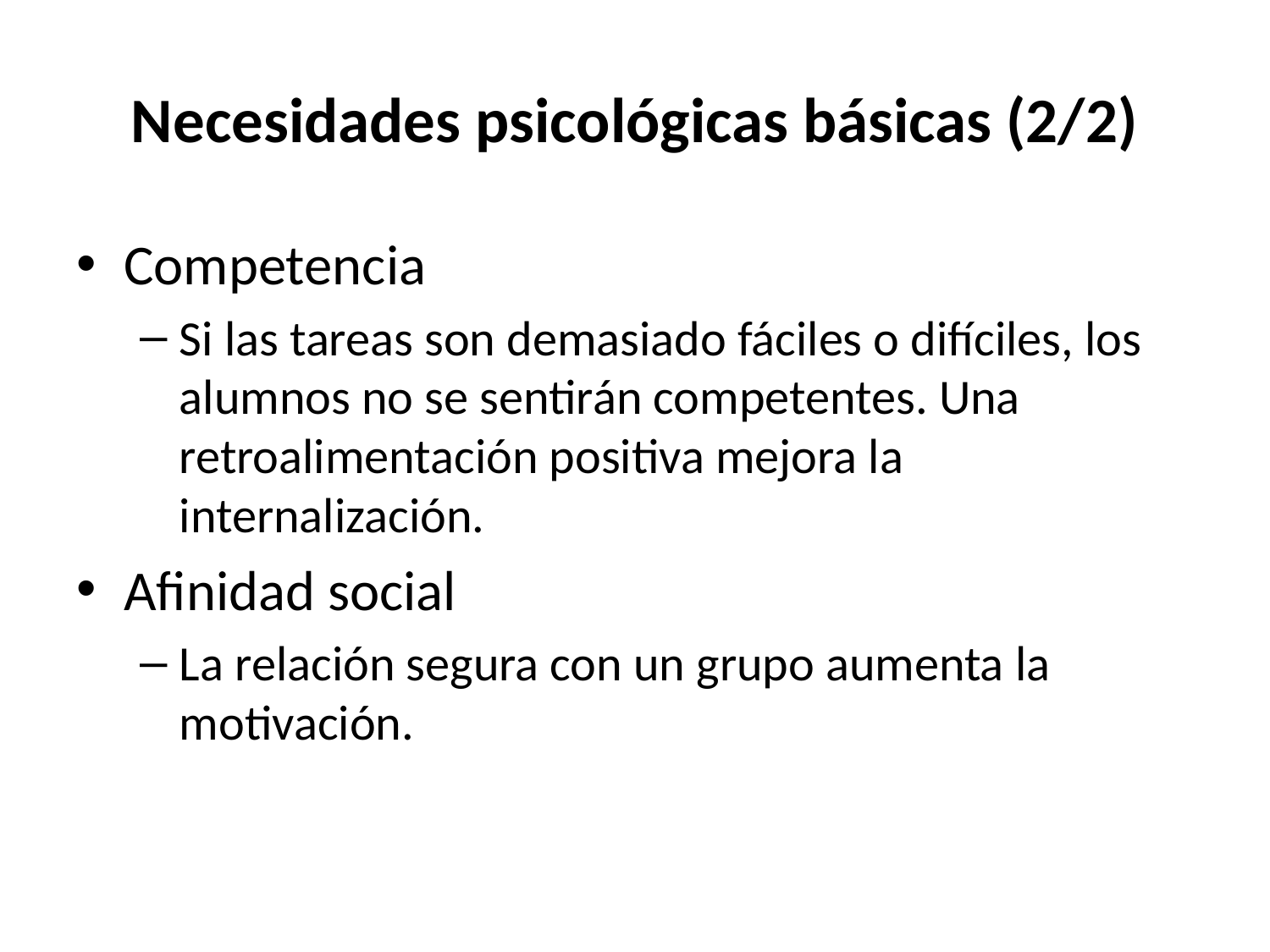

# Necesidades psicológicas básicas (2/2)
Competencia
Si las tareas son demasiado fáciles o difíciles, los alumnos no se sentirán competentes. Una retroalimentación positiva mejora la internalización.
Afinidad social
La relación segura con un grupo aumenta la motivación.